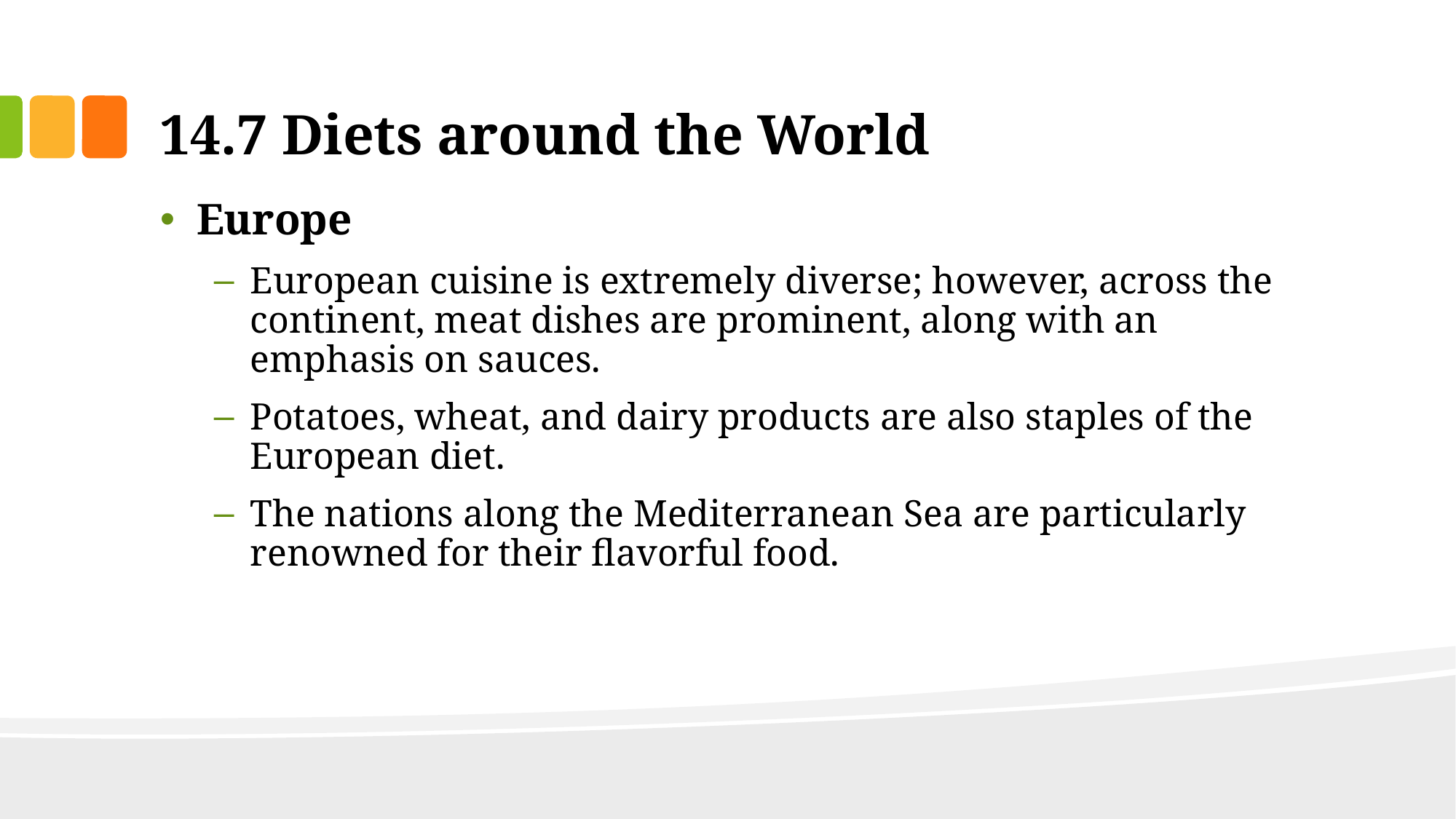

# 14.7 Diets around the World
Europe
European cuisine is extremely diverse; however, across the continent, meat dishes are prominent, along with an emphasis on sauces.
Potatoes, wheat, and dairy products are also staples of the European diet.
The nations along the Mediterranean Sea are particularly renowned for their flavorful food.